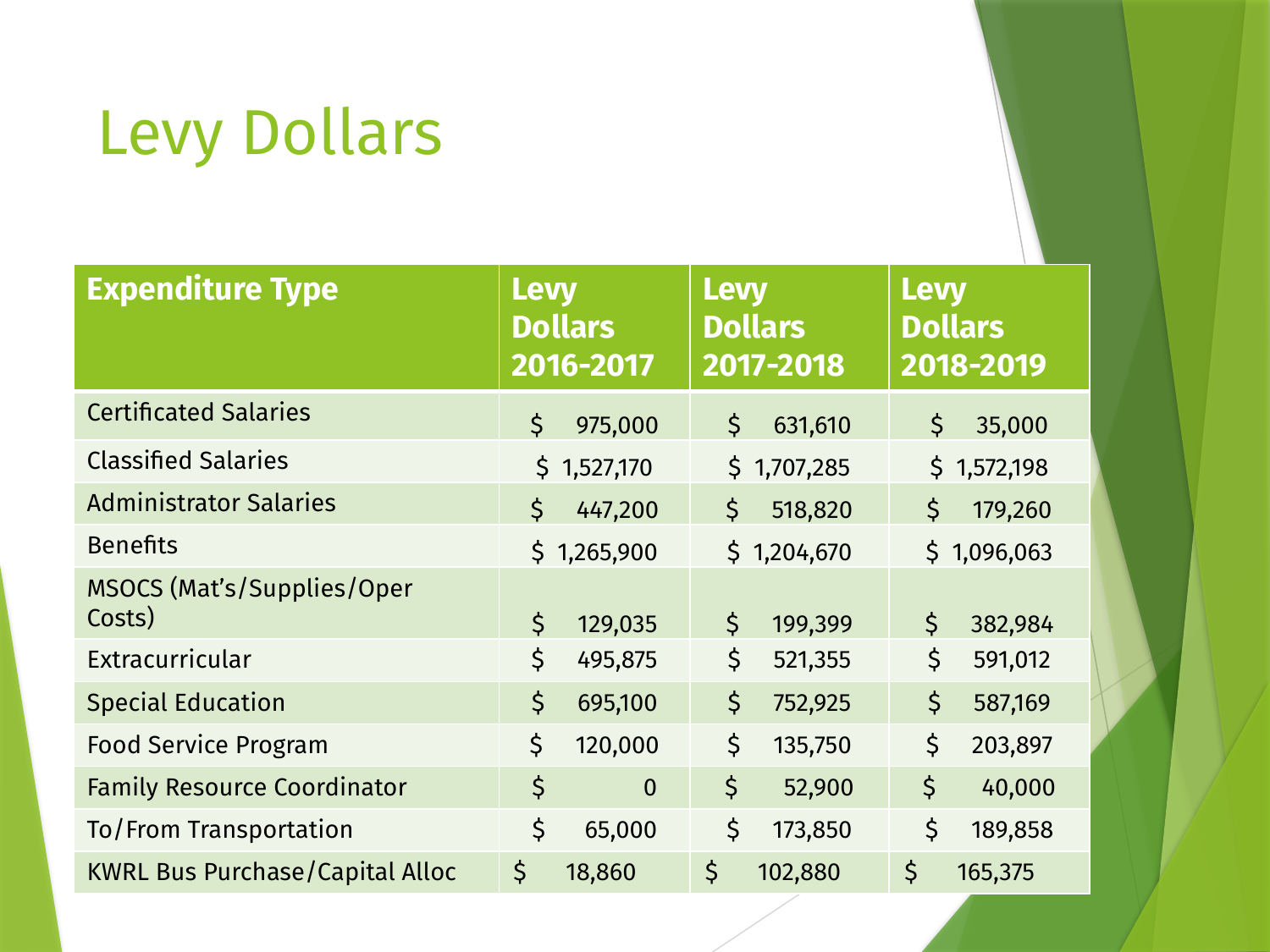

# Levy Dollars
| Expenditure Type | Levy Dollars 2016-2017 | Levy Dollars 2017-2018 | Levy Dollars 2018-2019 |
| --- | --- | --- | --- |
| Certificated Salaries | $ 975,000 | $ 631,610 | $ 35,000 |
| Classified Salaries | $ 1,527,170 | $ 1,707,285 | $ 1,572,198 |
| Administrator Salaries | $ 447,200 | $ 518,820 | $ 179,260 |
| Benefits | $ 1,265,900 | $ 1,204,670 | $ 1,096,063 |
| MSOCS (Mat’s/Supplies/Oper Costs) | $ 129,035 | $ 199,399 | $ 382,984 |
| Extracurricular | $ 495,875 | $ 521,355 | $ 591,012 |
| Special Education | $ 695,100 | $ 752,925 | $ 587,169 |
| Food Service Program | $ 120,000 | $ 135,750 | $ 203,897 |
| Family Resource Coordinator | $ 0 | $ 52,900 | $ 40,000 |
| To/From Transportation | $ 65,000 | $ 173,850 | $ 189,858 |
| KWRL Bus Purchase/Capital Alloc | $ 18,860 | $ 102,880 | $ 165,375 |